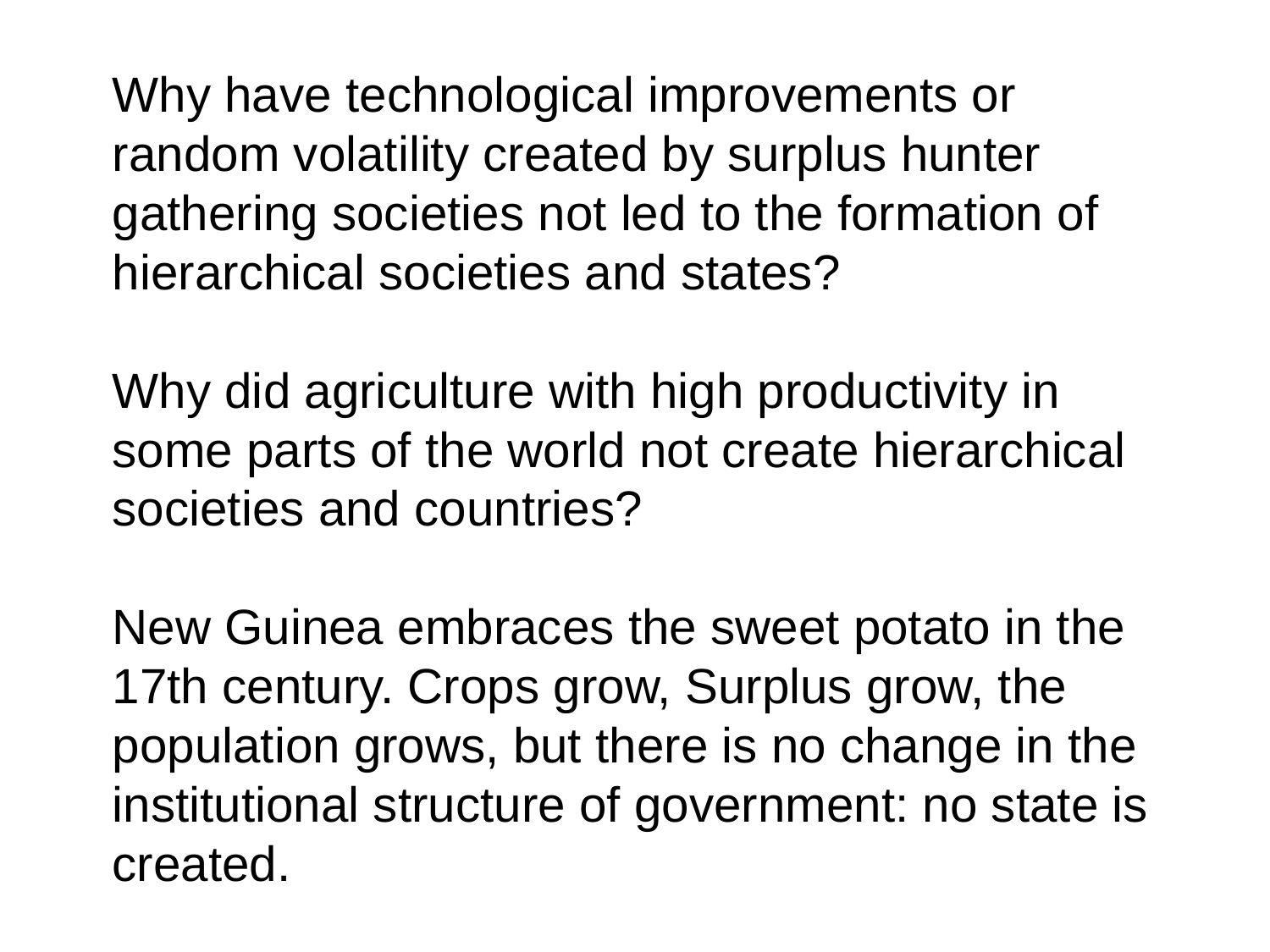

Why have technological improvements or random volatility created by surplus hunter gathering societies not led to the formation of hierarchical societies and states?

Why did agriculture with high productivity in some parts of the world not create hierarchical societies and countries?

New Guinea embraces the sweet potato in the 17th century. Crops grow, Surplus grow, the population grows, but there is no change in the institutional structure of government: no state is created.